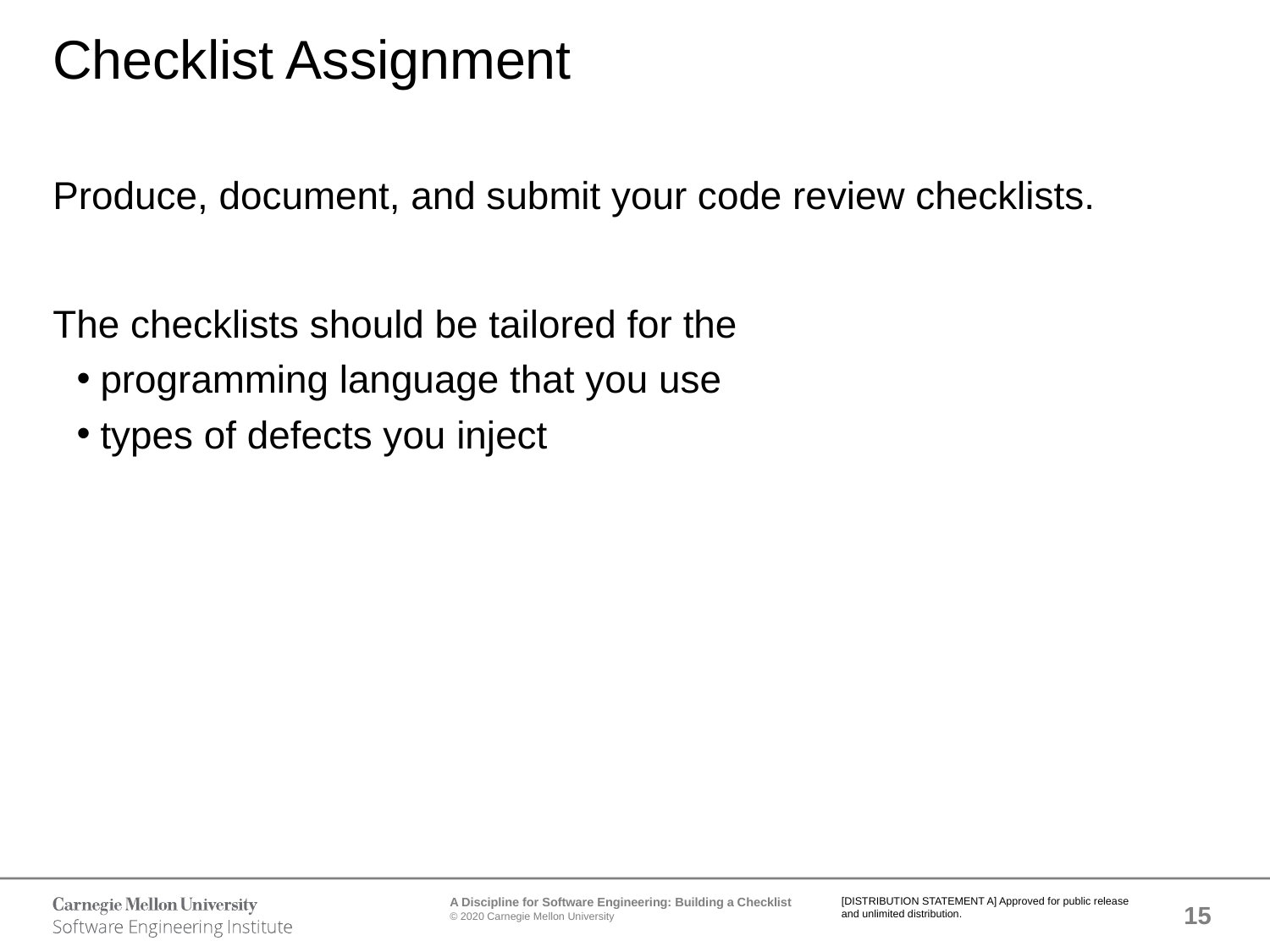

# Checklist Assignment
Produce, document, and submit your code review checklists.

The checklists should be tailored for the
programming language that you use
types of defects you inject